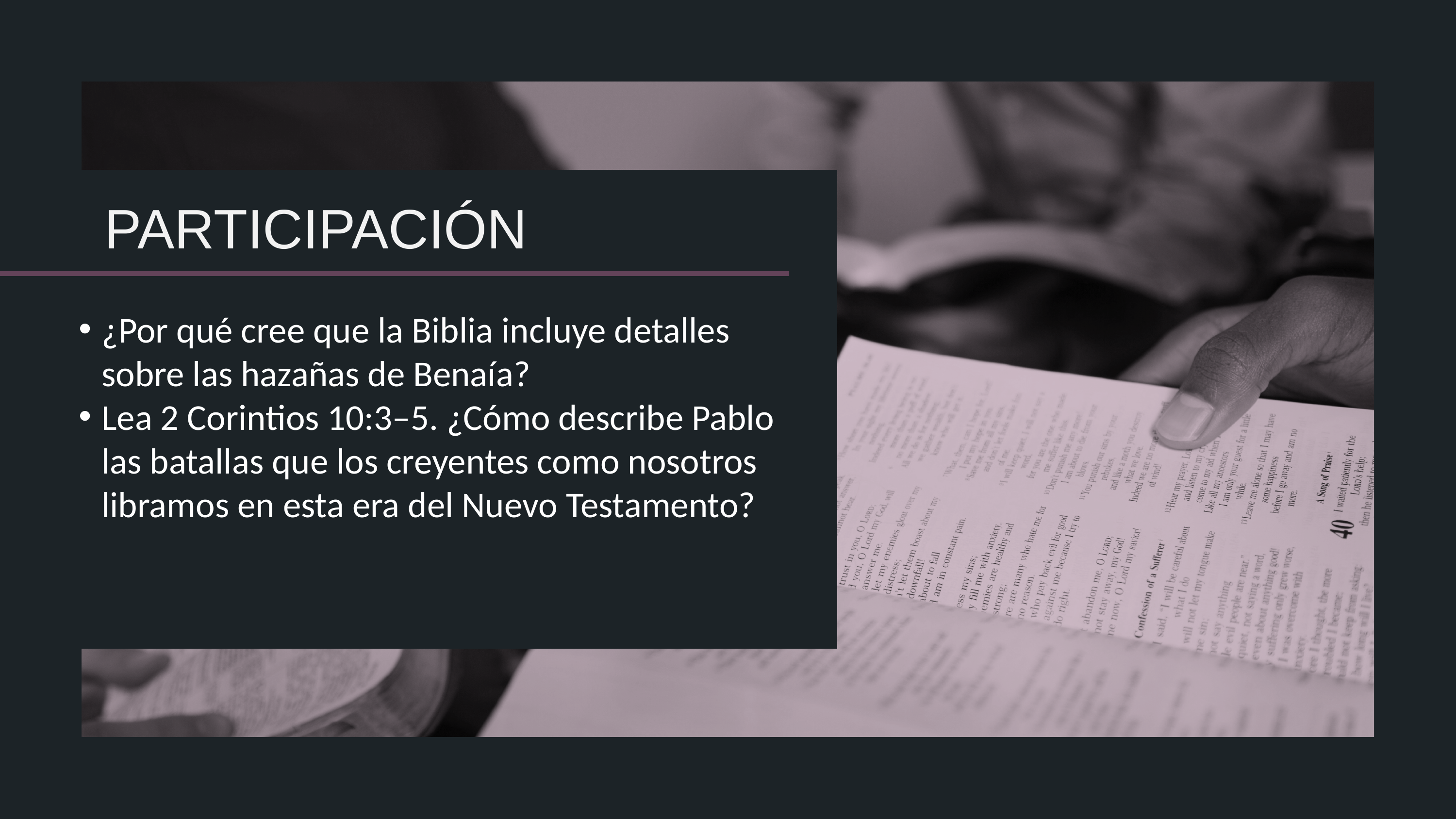

¿Por qué cree que la Biblia incluye detalles sobre las hazañas de Benaía?
Lea 2 Corintios 10:3–5. ¿Cómo describe Pablo las batallas que los creyentes como nosotros libramos en esta era del Nuevo Testamento?